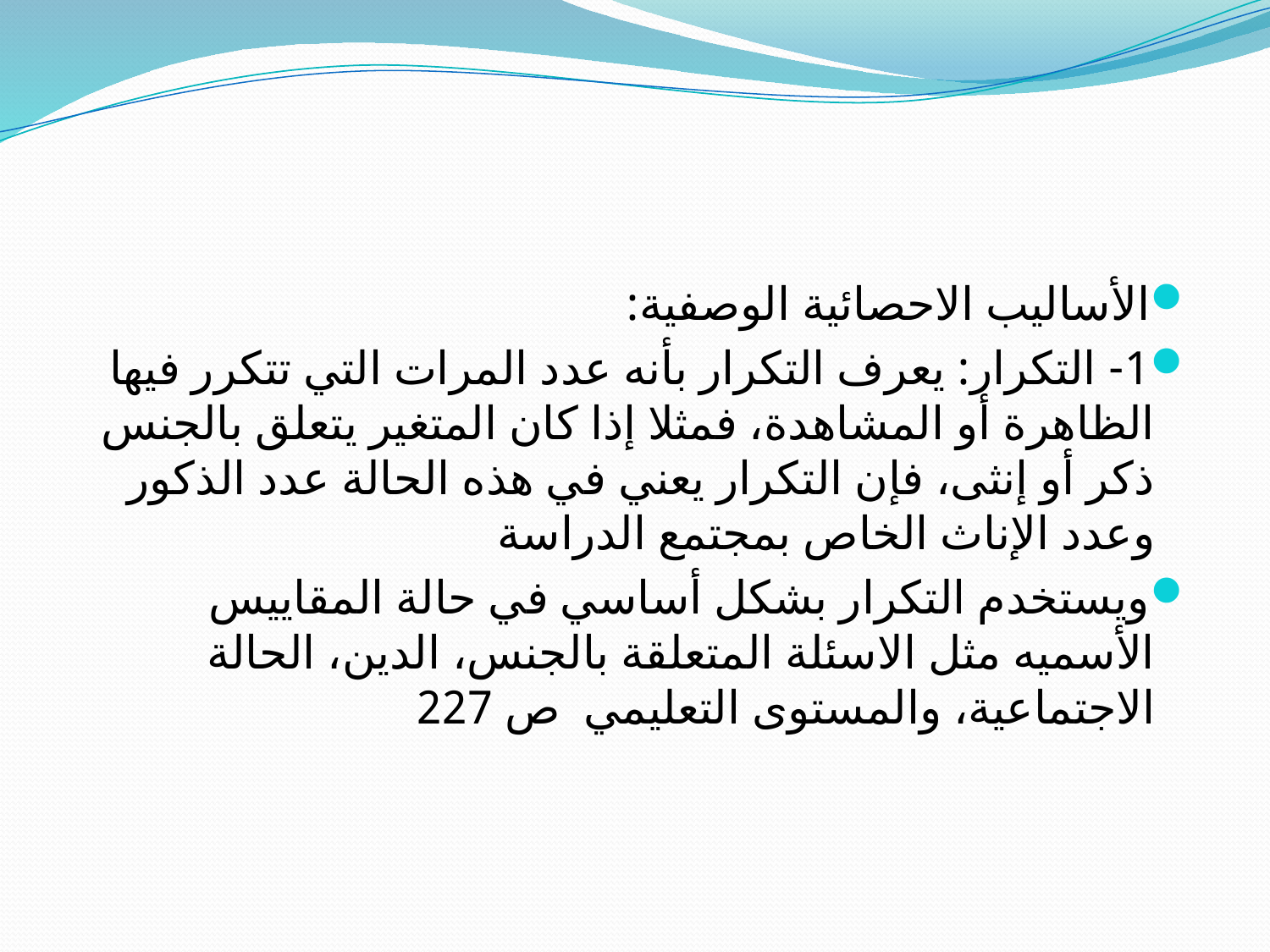

#
الأساليب الاحصائية الوصفية:
1- التكرار: يعرف التكرار بأنه عدد المرات التي تتكرر فيها الظاهرة أو المشاهدة، فمثلا إذا كان المتغير يتعلق بالجنس ذكر أو إنثى، فإن التكرار يعني في هذه الحالة عدد الذكور وعدد الإناث الخاص بمجتمع الدراسة
ويستخدم التكرار بشكل أساسي في حالة المقاييس الأسميه مثل الاسئلة المتعلقة بالجنس، الدين، الحالة الاجتماعية، والمستوى التعليمي  ص 227